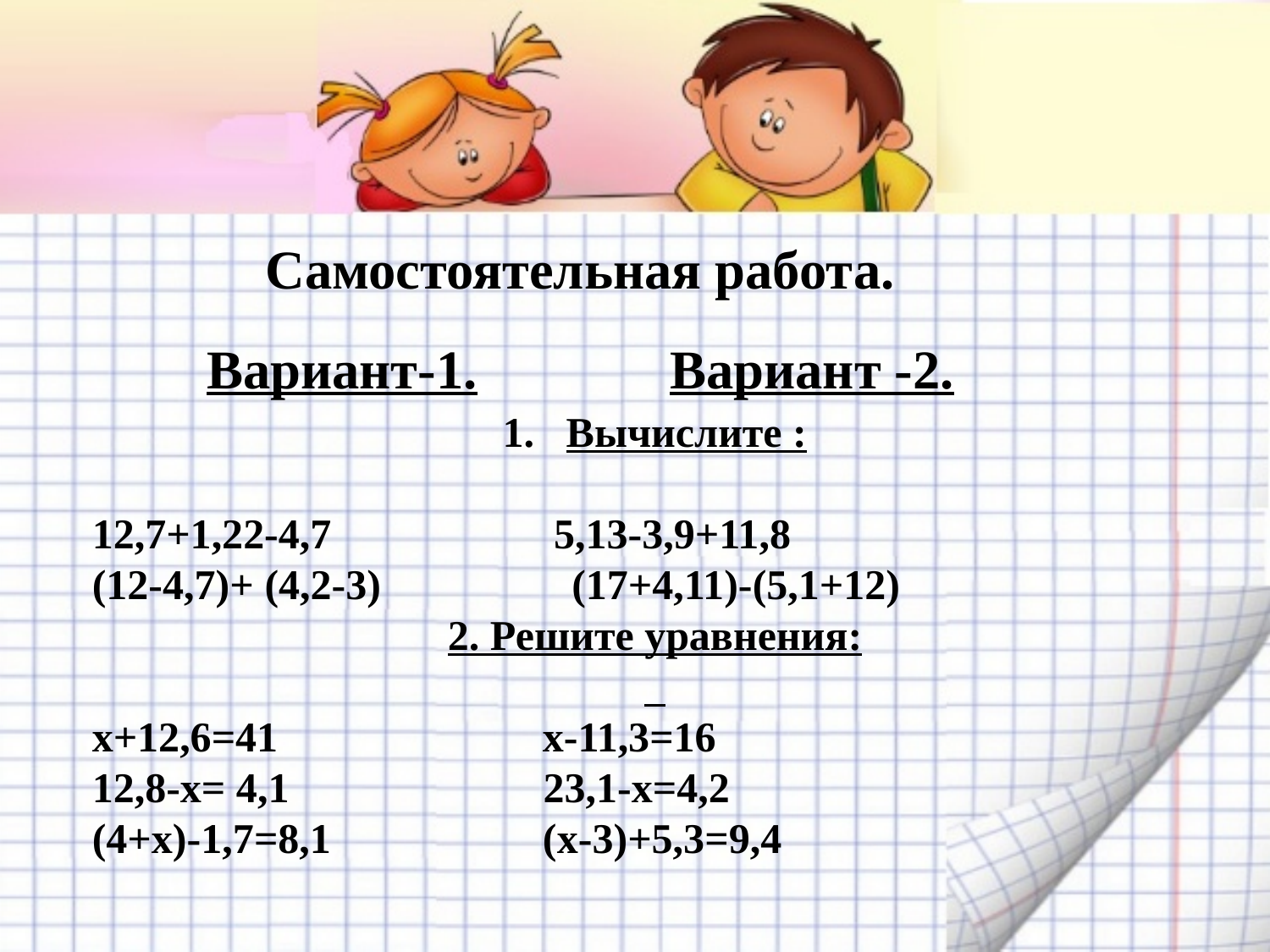

Самостоятельная работа.

Вариант-1.              Вариант -2.
Вычислите :

12,7+1,22-4,7                     5,13-3,9+11,8
(12-4,7)+ (4,2-3)                  (17+4,11)-(5,1+12)
2. Решите уравнения:

х+12,6=41                         х-11,3=16
12,8-х= 4,1                        23,1-х=4,2
(4+х)-1,7=8,1                    (х-3)+5,3=9,4